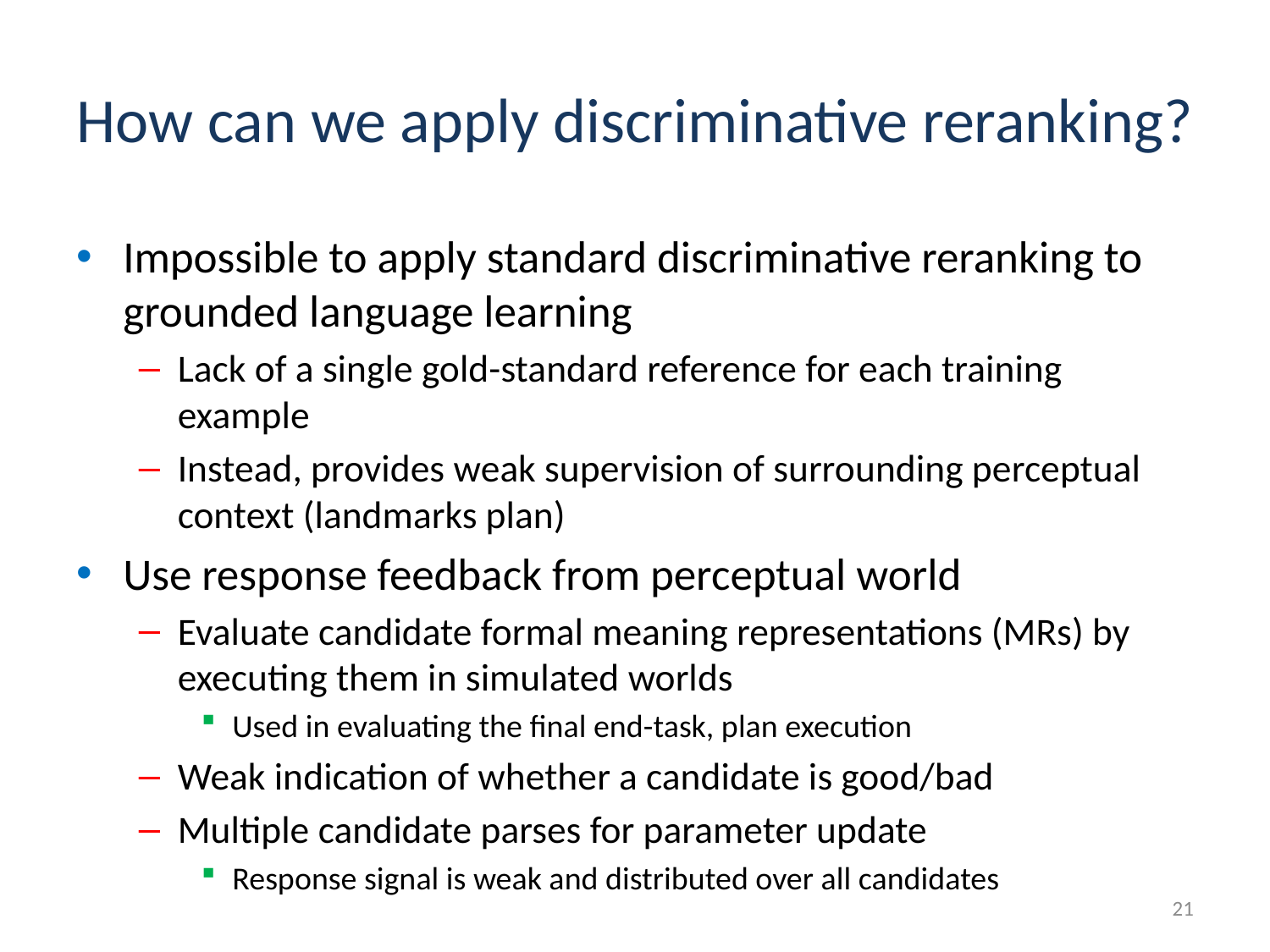

# How can we apply discriminative reranking?
Impossible to apply standard discriminative reranking to grounded language learning
Lack of a single gold-standard reference for each training example
Instead, provides weak supervision of surrounding perceptual context (landmarks plan)
Use response feedback from perceptual world
Evaluate candidate formal meaning representations (MRs) by executing them in simulated worlds
Used in evaluating the final end-task, plan execution
Weak indication of whether a candidate is good/bad
Multiple candidate parses for parameter update
Response signal is weak and distributed over all candidates
21